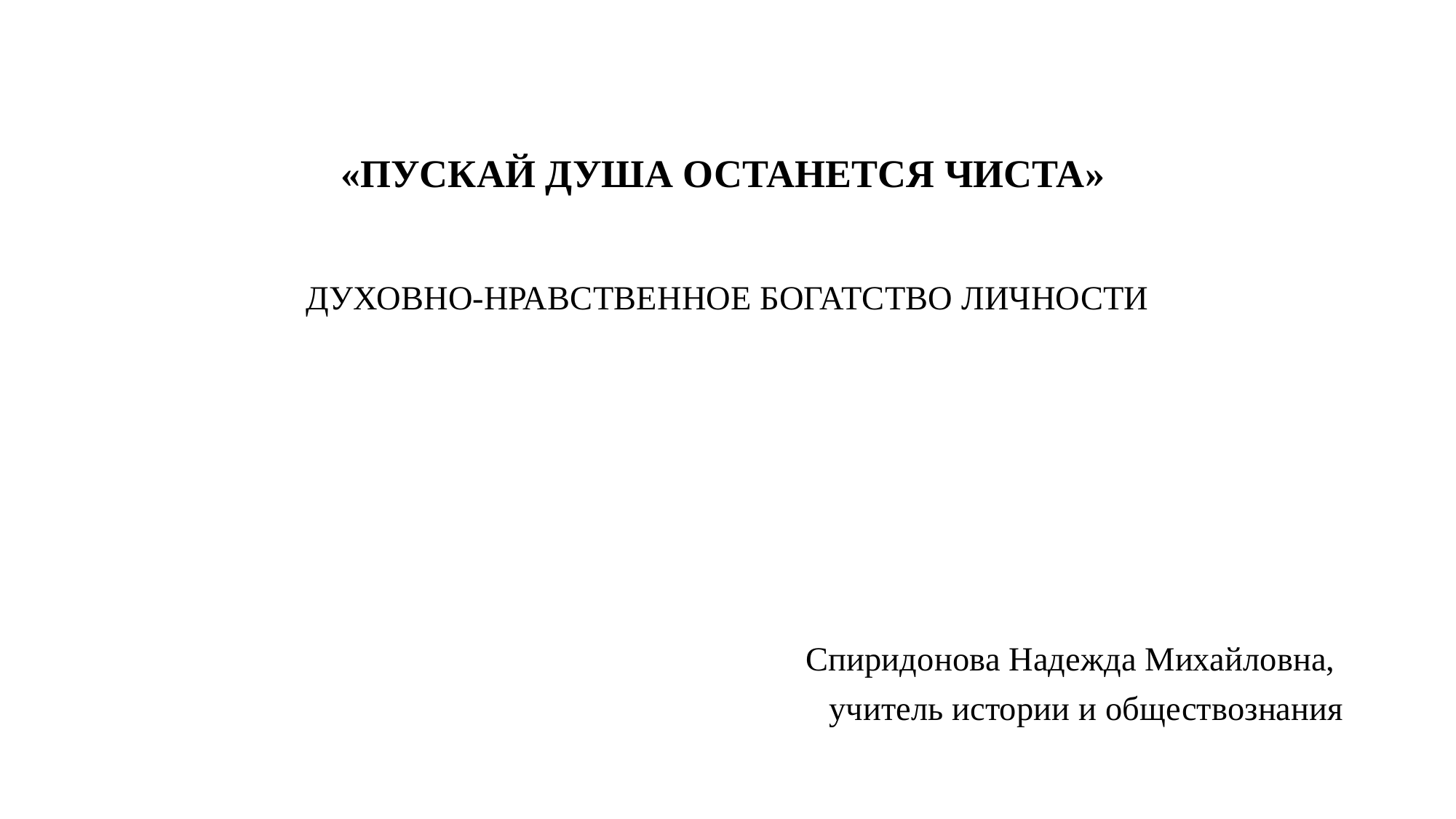

# «ПУСКАЙ ДУША ОСТАНЕТСЯ ЧИСТА»

ДУХОВНО-НРАВСТВЕННОЕ БОГАТСТВО ЛИЧНОСТИ

Спиридонова Надежда Михайловна,
учитель истории и обществознания